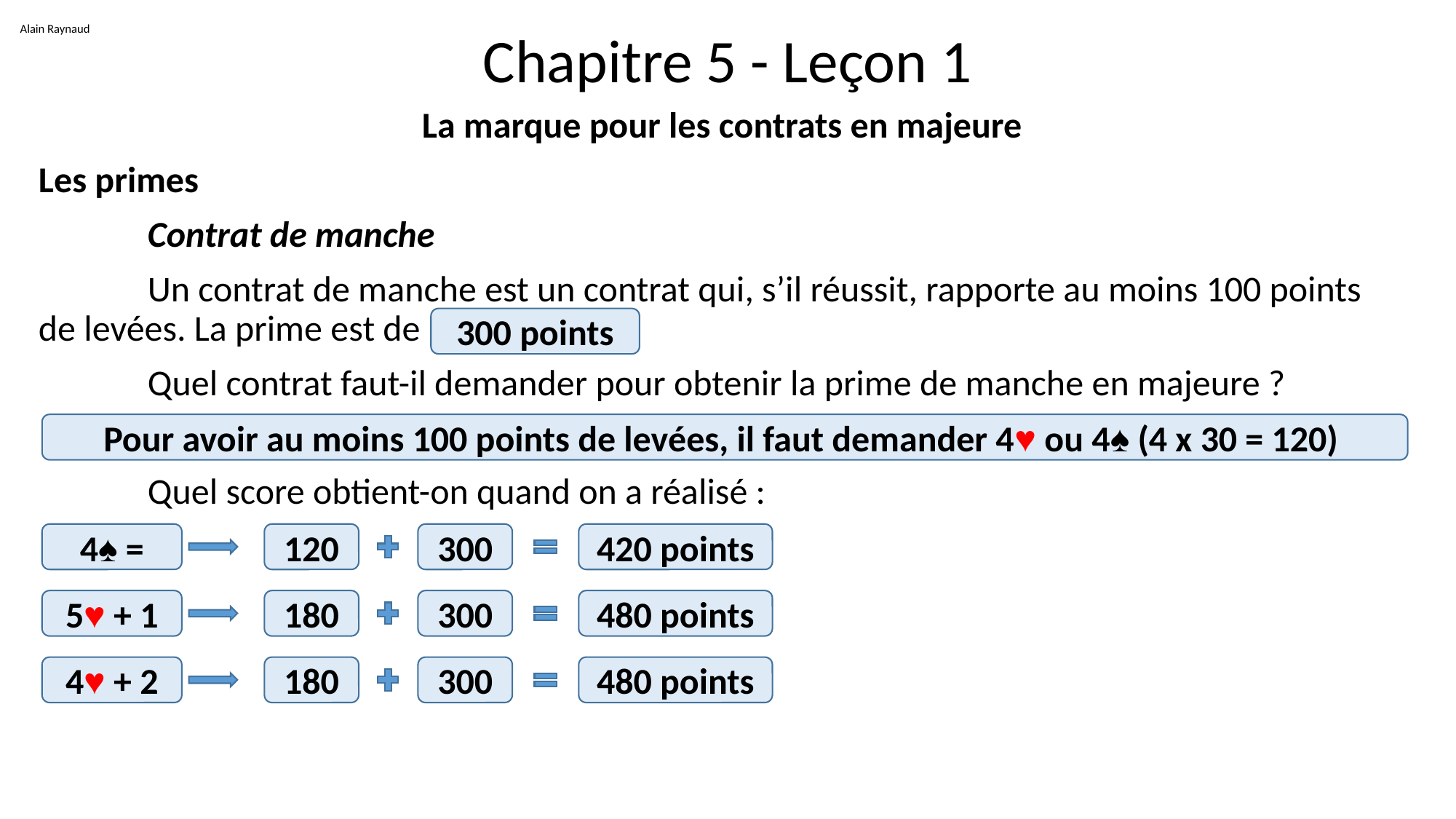

Alain Raynaud
# Chapitre 5 - Leçon 1
La marque pour les contrats en majeure
Les primes
	Contrat de manche
	Un contrat de manche est un contrat qui, s’il réussit, rapporte au moins 100 points de levées. La prime est de
	Quel contrat faut-il demander pour obtenir la prime de manche en majeure ?

	Quel score obtient-on quand on a réalisé :

300 points
Pour avoir au moins 100 points de levées, il faut demander 4♥ ou 4♠ (4 x 30 = 120)
4♠ =

120
300
420 points

5♥ + 1

180
300
480 points

4♥ + 2

180
300
480 points